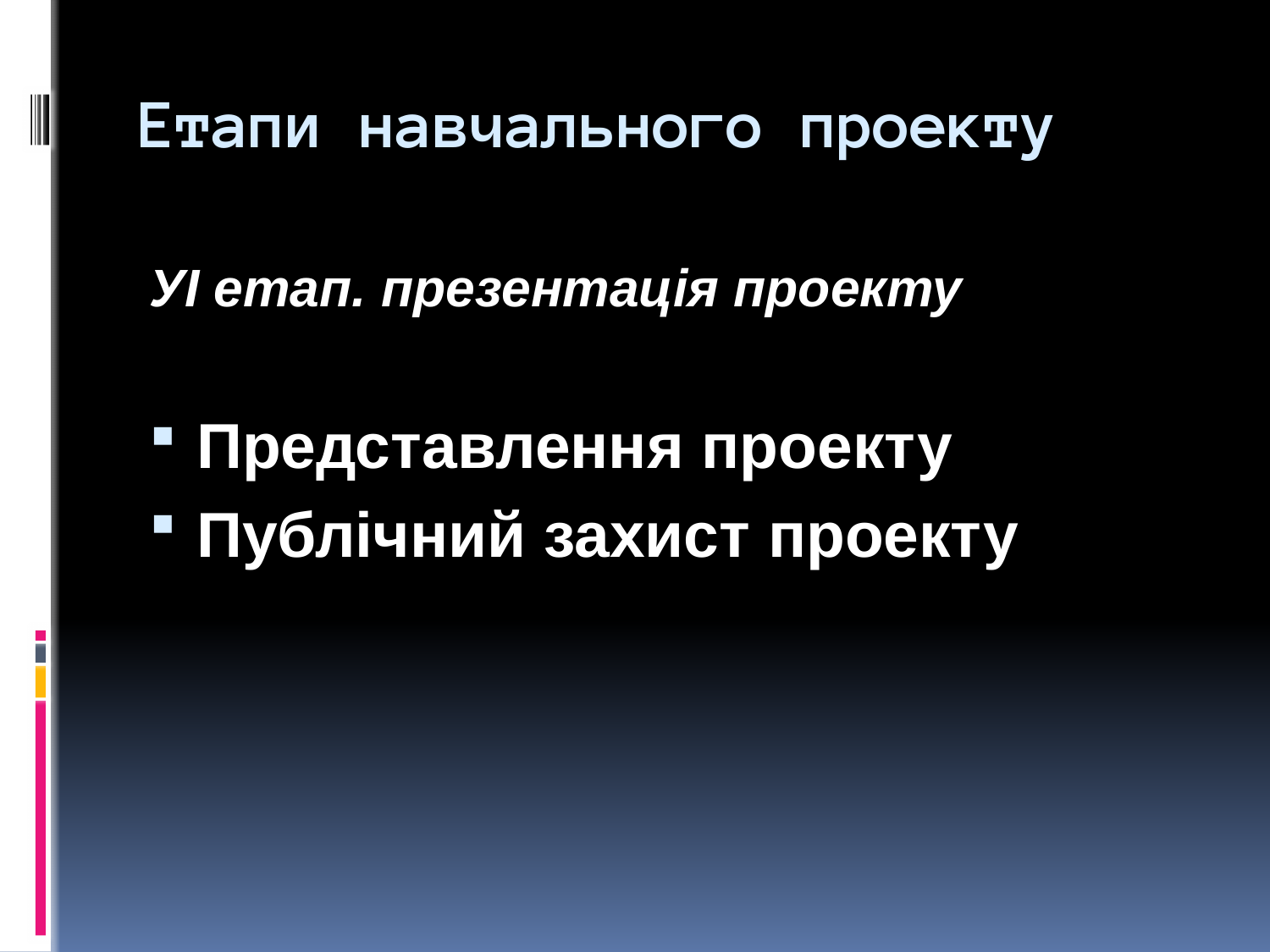

# Етапи навчального проекту
УІ етап. презентація проекту

Представлення проекту
Публічний захист проекту